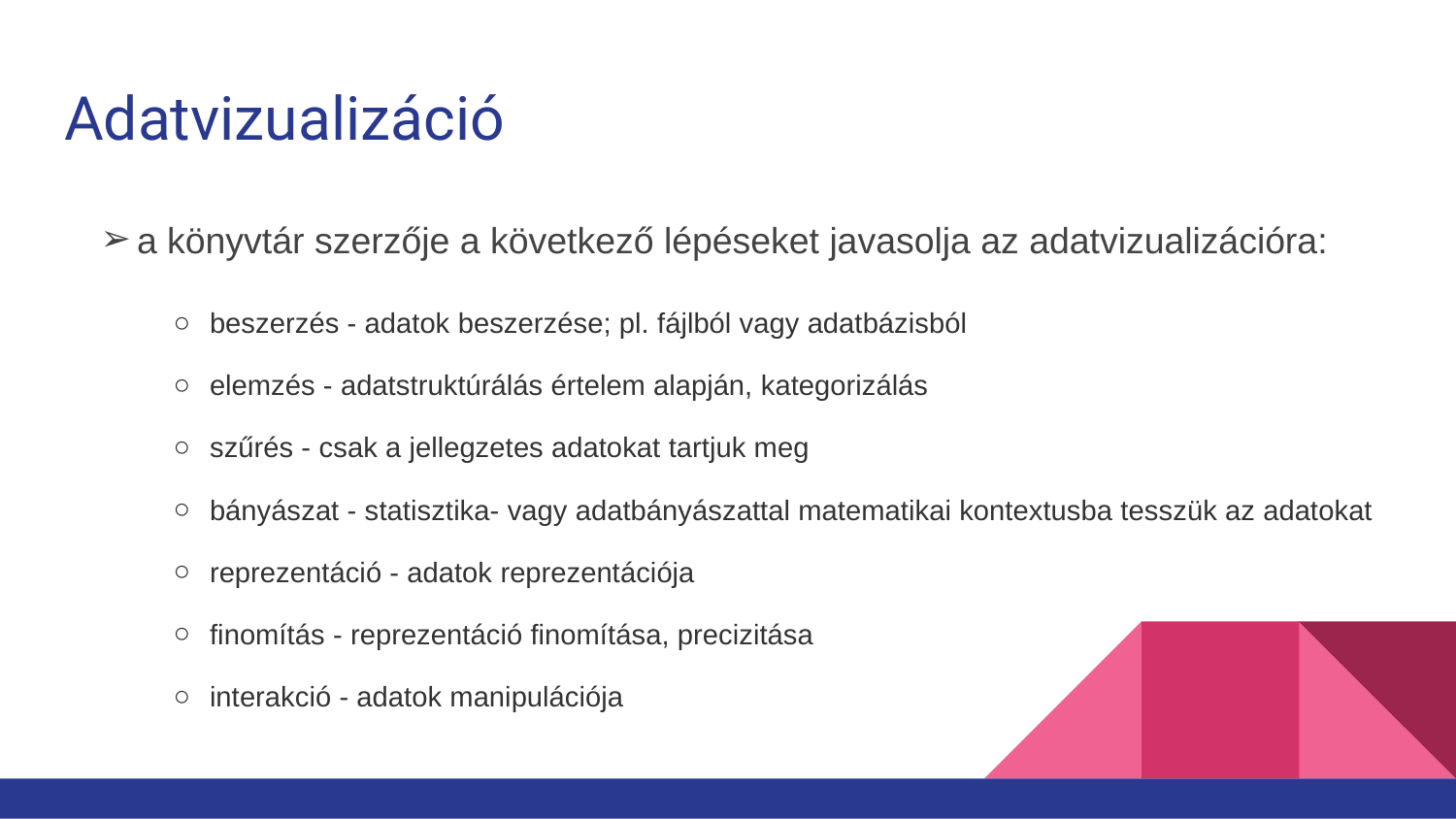

# Adatvizualizáció
a könyvtár szerzője a következő lépéseket javasolja az adatvizualizációra:
beszerzés - adatok beszerzése; pl. fájlból vagy adatbázisból
elemzés - adatstruktúrálás értelem alapján, kategorizálás
szűrés - csak a jellegzetes adatokat tartjuk meg
bányászat - statisztika- vagy adatbányászattal matematikai kontextusba tesszük az adatokat
reprezentáció - adatok reprezentációja
finomítás - reprezentáció finomítása, precizitása
interakció - adatok manipulációja